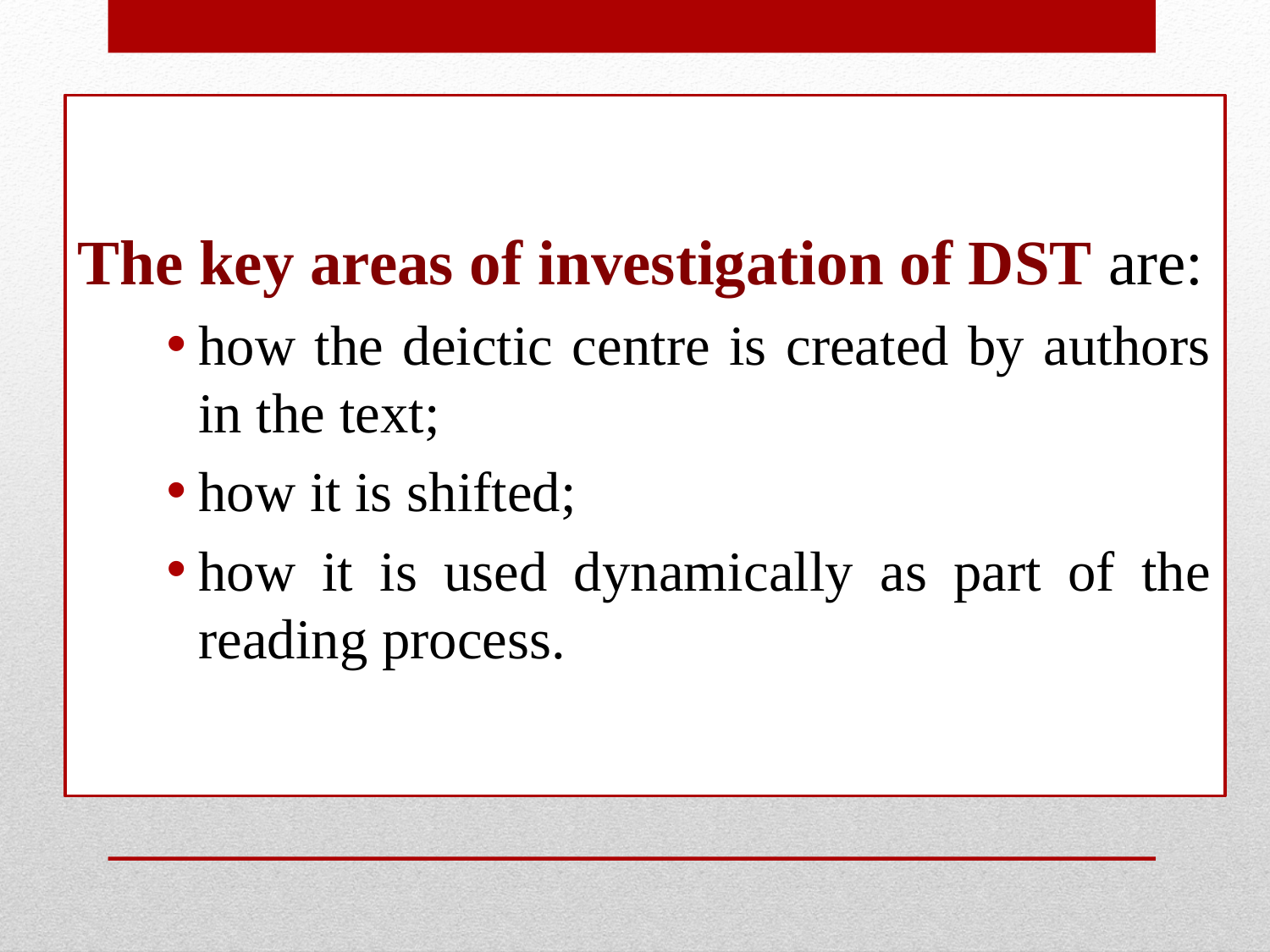

The key areas of investigation of DST are:
how the deictic centre is created by authors in the text;
how it is shifted;
how it is used dynamically as part of the reading process.